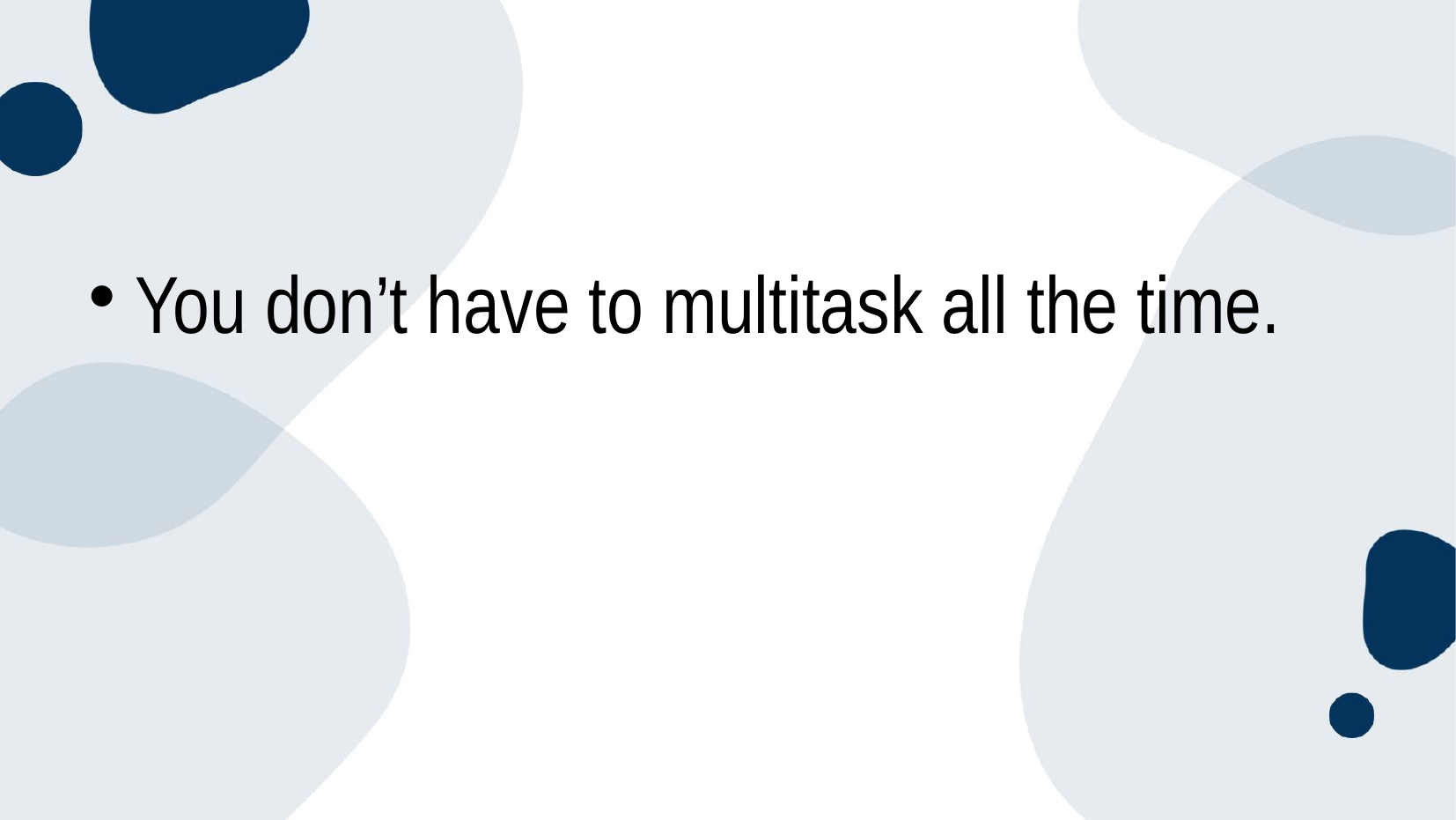

You don’t have to multitask all the time.